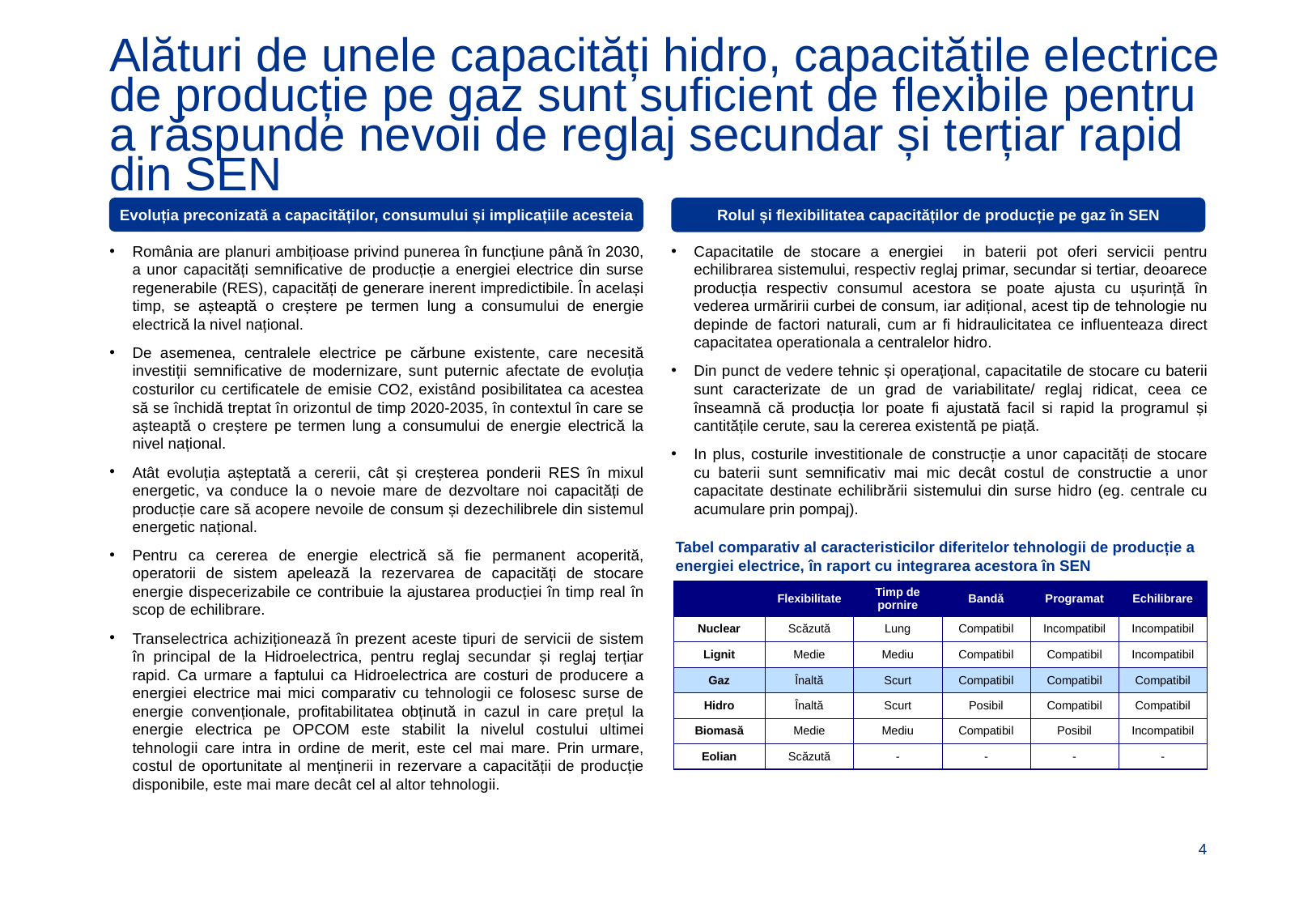

# Alături de unele capacități hidro, capacitățile electrice de producție pe gaz sunt suficient de flexibile pentru a răspunde nevoii de reglaj secundar și terțiar rapid din SEN
Rolul și flexibilitatea capacităților de producție pe gaz în SEN
Evoluția preconizată a capacităților, consumului și implicațiile acesteia
România are planuri ambițioase privind punerea în funcțiune până în 2030, a unor capacități semnificative de producție a energiei electrice din surse regenerabile (RES), capacități de generare inerent impredictibile. În același timp, se așteaptă o creștere pe termen lung a consumului de energie electrică la nivel național.
De asemenea, centralele electrice pe cărbune existente, care necesită investiții semnificative de modernizare, sunt puternic afectate de evoluția costurilor cu certificatele de emisie CO2, existând posibilitatea ca acestea să se închidă treptat în orizontul de timp 2020-2035, în contextul în care se așteaptă o creștere pe termen lung a consumului de energie electrică la nivel național.
Atât evoluția așteptată a cererii, cât și creșterea ponderii RES în mixul energetic, va conduce la o nevoie mare de dezvoltare noi capacități de producție care să acopere nevoile de consum și dezechilibrele din sistemul energetic național.
Pentru ca cererea de energie electrică să fie permanent acoperită, operatorii de sistem apelează la rezervarea de capacități de stocare energie dispecerizabile ce contribuie la ajustarea producției în timp real în scop de echilibrare.
Transelectrica achiziționează în prezent aceste tipuri de servicii de sistem în principal de la Hidroelectrica, pentru reglaj secundar și reglaj terțiar rapid. Ca urmare a faptului ca Hidroelectrica are costuri de producere a energiei electrice mai mici comparativ cu tehnologii ce folosesc surse de energie convenționale, profitabilitatea obținută in cazul in care prețul la energie electrica pe OPCOM este stabilit la nivelul costului ultimei tehnologii care intra in ordine de merit, este cel mai mare. Prin urmare, costul de oportunitate al menținerii in rezervare a capacității de producție disponibile, este mai mare decât cel al altor tehnologii.

Capacitatile de stocare a energiei  in baterii pot oferi servicii pentru echilibrarea sistemului, respectiv reglaj primar, secundar si tertiar, deoarece producția respectiv consumul acestora se poate ajusta cu ușurință în vederea urmăririi curbei de consum, iar adițional, acest tip de tehnologie nu depinde de factori naturali, cum ar fi hidraulicitatea ce influenteaza direct capacitatea operationala a centralelor hidro.
Din punct de vedere tehnic și operațional, capacitatile de stocare cu baterii sunt caracterizate de un grad de variabilitate/ reglaj ridicat, ceea ce înseamnă că producția lor poate fi ajustată facil si rapid la programul și cantitățile cerute, sau la cererea existentă pe piață.
In plus, costurile investitionale de construcție a unor capacități de stocare cu baterii sunt semnificativ mai mic decât costul de constructie a unor capacitate destinate echilibrării sistemului din surse hidro (eg. centrale cu acumulare prin pompaj).
Tabel comparativ al caracteristicilor diferitelor tehnologii de producție a energiei electrice, în raport cu integrarea acestora în SEN
|  | Flexibilitate | Timp de pornire | Bandă | Programat | Echilibrare |
| --- | --- | --- | --- | --- | --- |
| Nuclear | Scăzută | Lung | Compatibil | Incompatibil | Incompatibil |
| Lignit | Medie | Mediu | Compatibil | Compatibil | Incompatibil |
| Gaz | Înaltă | Scurt | Compatibil | Compatibil | Compatibil |
| Hidro | Înaltă | Scurt | Posibil | Compatibil | Compatibil |
| Biomasă | Medie | Mediu | Compatibil | Posibil | Incompatibil |
| Eolian | Scăzută | - | - | - | - |